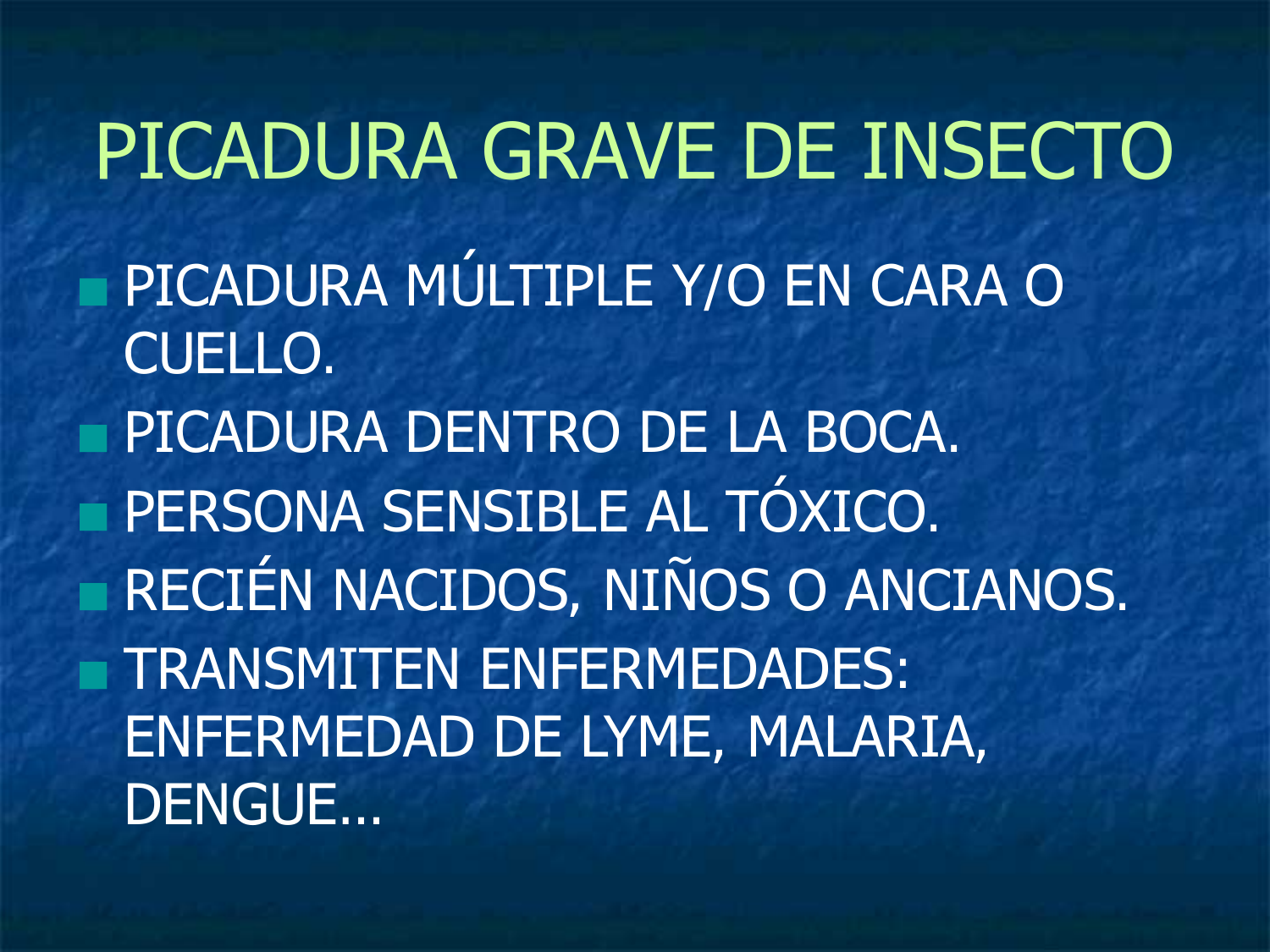

# PICADURA GRAVE DE INSECTO
PICADURA MÚLTIPLE Y/O EN CARA O CUELLO.
PICADURA DENTRO DE LA BOCA.
PERSONA SENSIBLE AL TÓXICO.
RECIÉN NACIDOS, NIÑOS O ANCIANOS.
TRANSMITEN ENFERMEDADES: ENFERMEDAD DE LYME, MALARIA, DENGUE…